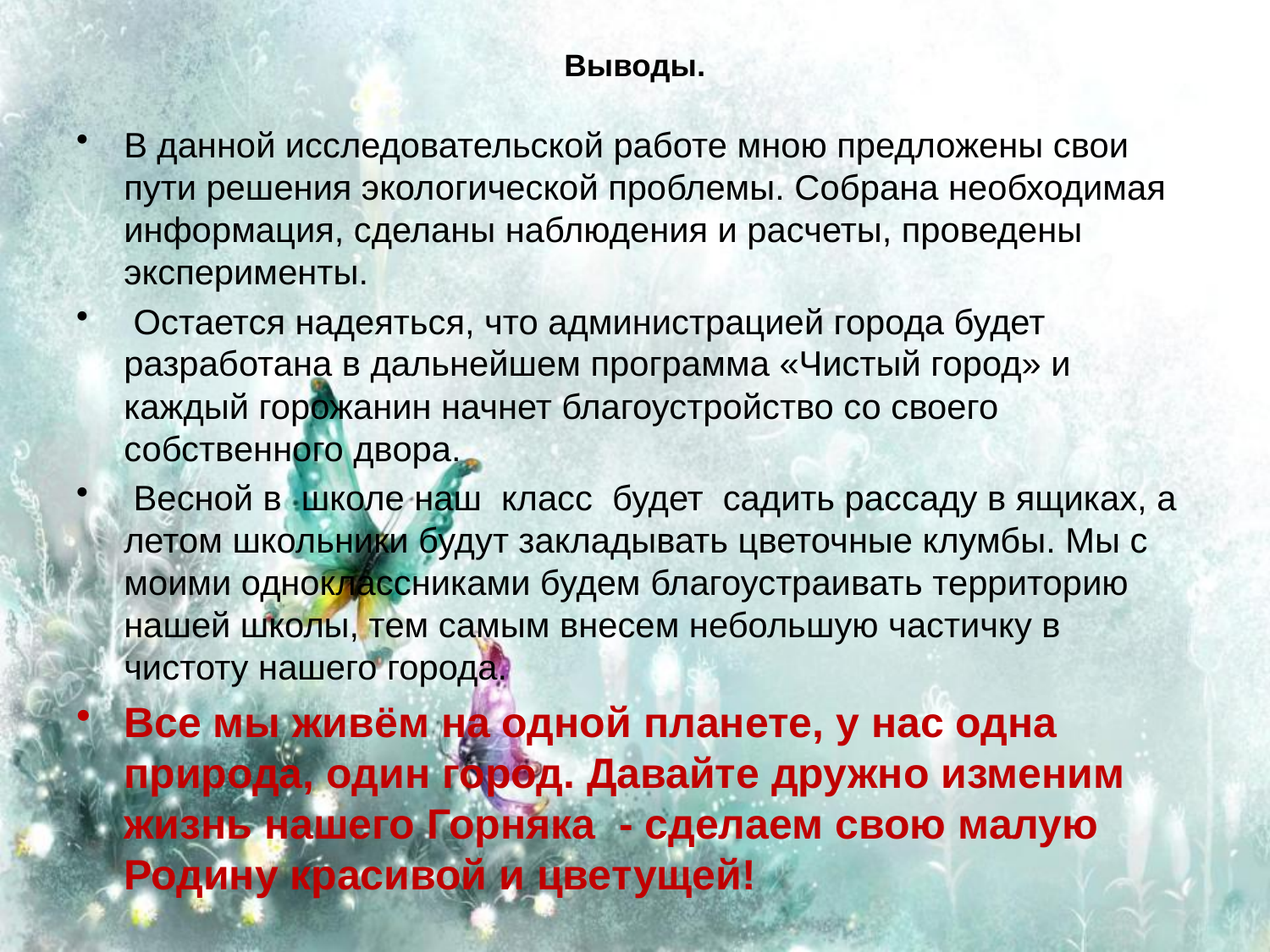

# Выводы.
В данной исследовательской работе мною предложены свои пути решения экологической проблемы. Собрана необходимая информация, сделаны наблюдения и расчеты, проведены эксперименты.
 Остается надеяться, что администрацией города будет разработана в дальнейшем программа «Чистый город» и каждый горожанин начнет благоустройство со своего собственного двора.
 Весной в  школе наш  класс  будет  садить рассаду в ящиках, а летом школьники будут закладывать цветочные клумбы. Мы с моими одноклассниками будем благоустраивать территорию нашей школы, тем самым внесем небольшую частичку в чистоту нашего города.
Все мы живём на одной планете, у нас одна природа, один город. Давайте дружно изменим жизнь нашего Горняка  - сделаем свою малую Родину красивой и цветущей!